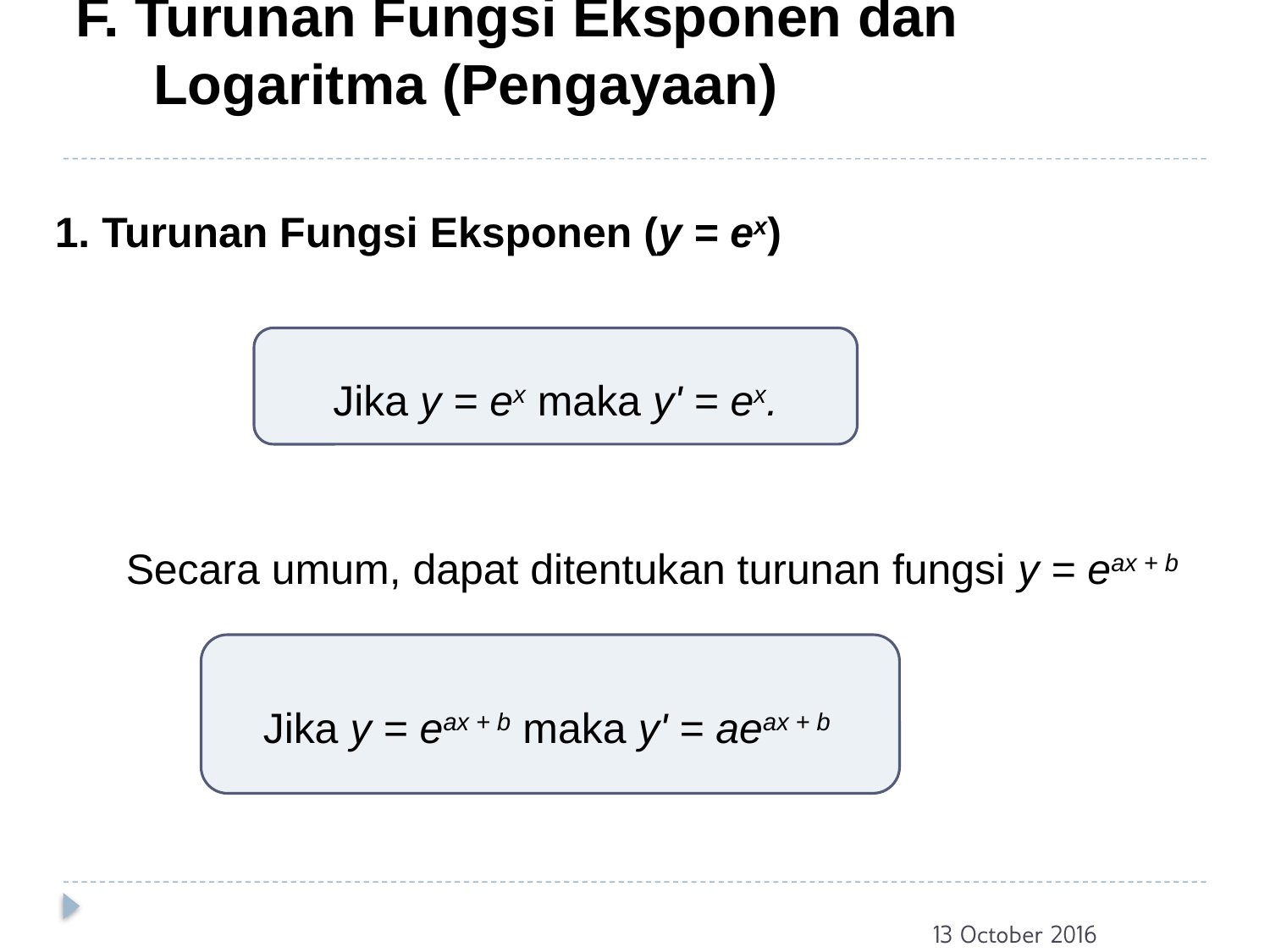

# F. Turunan Fungsi Eksponen dan Logaritma (Pengayaan)
1. Turunan Fungsi Eksponen (y = ex)

      Secara umum, dapat ditentukan turunan fungsi y = eax + b

Jika y = ex maka y' = ex.
Jika y = eax + b maka y' = aeax + b
13 October 2016